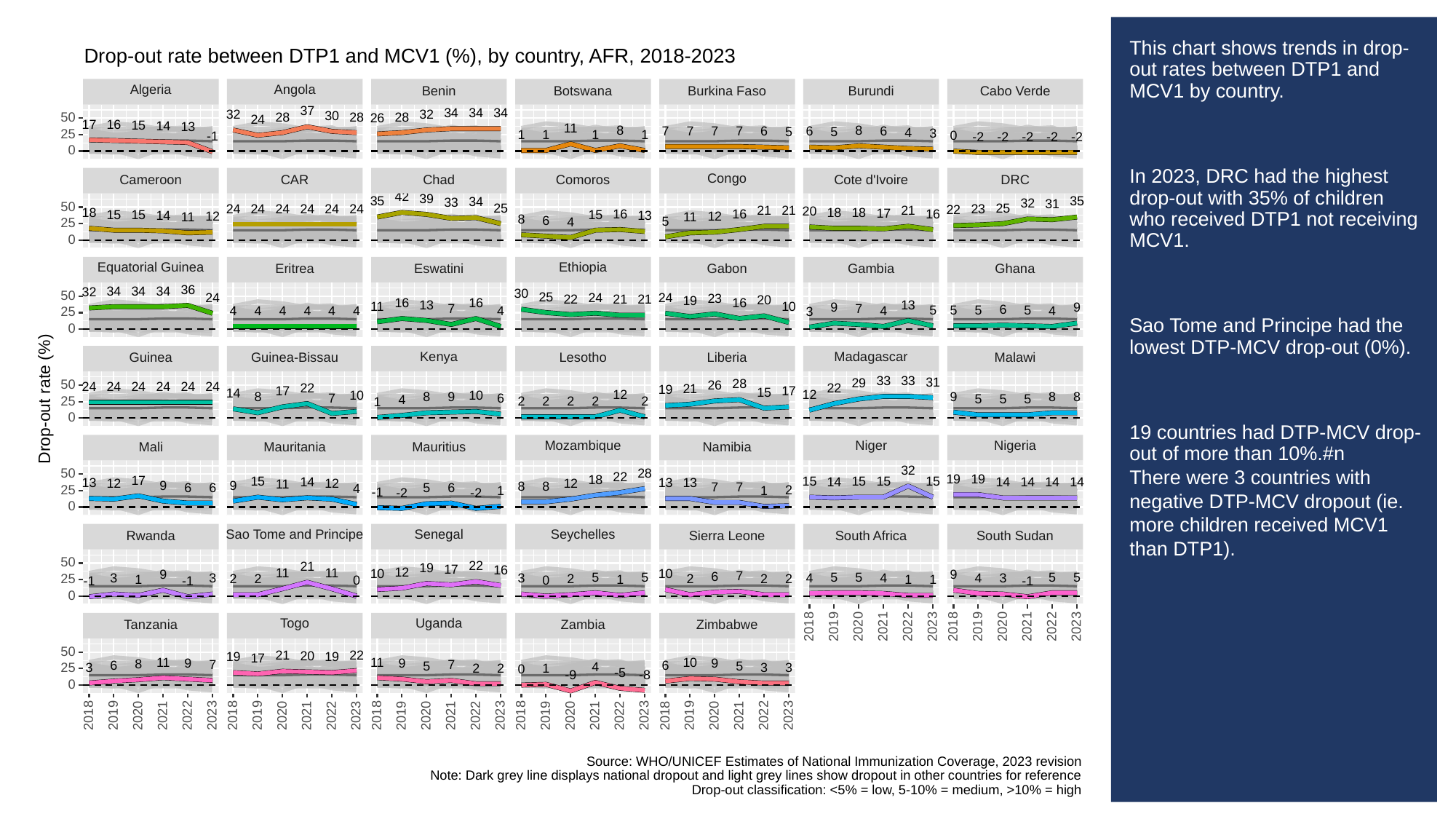

# This chart shows trends in drop-out rates between DTP1 and MCV1 by country.

In 2023, DRC had the highest drop-out with 35% of children who received DTP1 not receiving MCV1.

Sao Tome and Principe had the lowest DTP-MCV drop-out (0%).

19 countries had DTP-MCV drop-out of more than 10%.#n
There were 3 countries with negative DTP-MCV dropout (ie. more children received MCV1 than DTP1).

Drop-out rate between DTP1 and MCV1 (%), by country, AFR, 2018-2023

Algeria
Angola
Cabo Verde
Benin
Botswana
Burkina Faso
Burundi

37
34
34
34

32
32
30
28
28
28
50
26
24

17
16
15
14
13

11
8
8

7
7
7
7

6
6
6

5
5

4

3
25

1
1
1
1

0
-1

-2
-2
-2
-2
-2

0

Congo
Cameroon
CAR
Chad
Comoros
Cote d'Ivoire
DRC
42

39
35
35
34
33

32
31
50
25
25
24
24
24
24
24
24
23
22
21
21
21

20
18
18
18
17
16
16
16
15
15
15
14
13

12
12
11
11
8

6

5

4

25

0

Equatorial Guinea
Ethiopia
Gabon
Gambia
Ghana
Eritrea
Eswatini

36
34
34
34

32
30
50
25
24
24
24
23
22
21
21

20
19
16
16
16
13
13

11
10
9
9

7
7

6

5
5
5
5

4
4
4
4
4
4
4
4
4

3
25

0

Kenya
Madagascar
Guinea
Guinea-Bissau
Lesotho
Liberia
Malawi

33
33

31
29
28
50
26
24
24
24
24
24
24
22
22
21

19
17
17
15
14

12
12
Drop-out rate (%)
10
10
9
9
8
8
8
8

7

6

5
5
5

4

25

2
2
2
2
2
1

0

Niger
Nigeria
Mozambique
Mali
Mauritania
Mauritius
Namibia

32
28
50
22

19
19
18
17
15
15
15
15
15
14
14
14
14
14
14
13
13
13

12
12
12
11
9
9
8
8

7
7

6
6
6

5

4

25

2
1
1

-1

-2
-2

0

Senegal
Seychelles
Sao Tome and Principe
Sierra Leone
South Africa
South Sudan
Rwanda

50
22
21

19
17
16

12
11
11
10
10
9
9

7

6

5
5
5
5
5
5

4
4
4

3
3
3
3
25

2
2
2
2
2
2
1
1
1
1

0
0
-1
-1
-1

0

Togo
Uganda
Tanzania
Zambia
Zimbabwe
2023
2023
2018
2019
2020
2021
2022
2018
2019
2020
2021
2022

50
22
21

20
19
19
17

11
11
10
9
9
9
8

7
7

6
6

5
5

4

3
3
3
25

2
2
1

0

-5

-8

-9

0

2023
2023
2023
2023
2023
2018
2019
2020
2021
2022
2018
2019
2020
2021
2022
2018
2019
2020
2021
2022
2018
2019
2020
2021
2022
2018
2019
2020
2021
2022
Source: WHO/UNICEF Estimates of National Immunization Coverage, 2023 revision
Note: Dark grey line displays national dropout and light grey lines show dropout in other countries for reference
Drop-out classification: <5% = low, 5-10% = medium, >10% = high